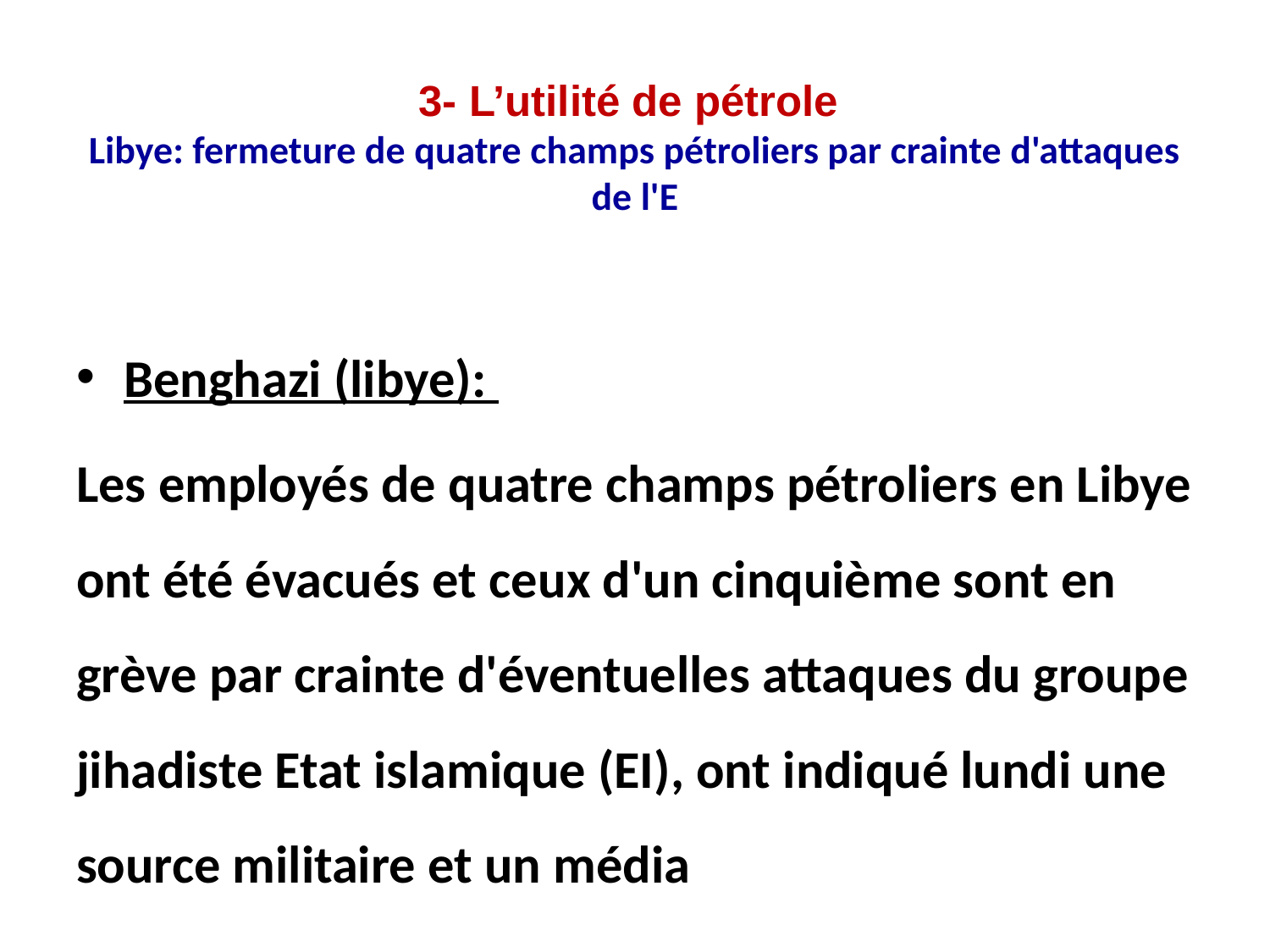

# 3- L’utilité de pétrole Libye: fermeture de quatre champs pétroliers par crainte d'attaques de l'E
Benghazi (libye):
Les employés de quatre champs pétroliers en Libye ont été évacués et ceux d'un cinquième sont en grève par crainte d'éventuelles attaques du groupe jihadiste Etat islamique (EI), ont indiqué lundi une source militaire et un média